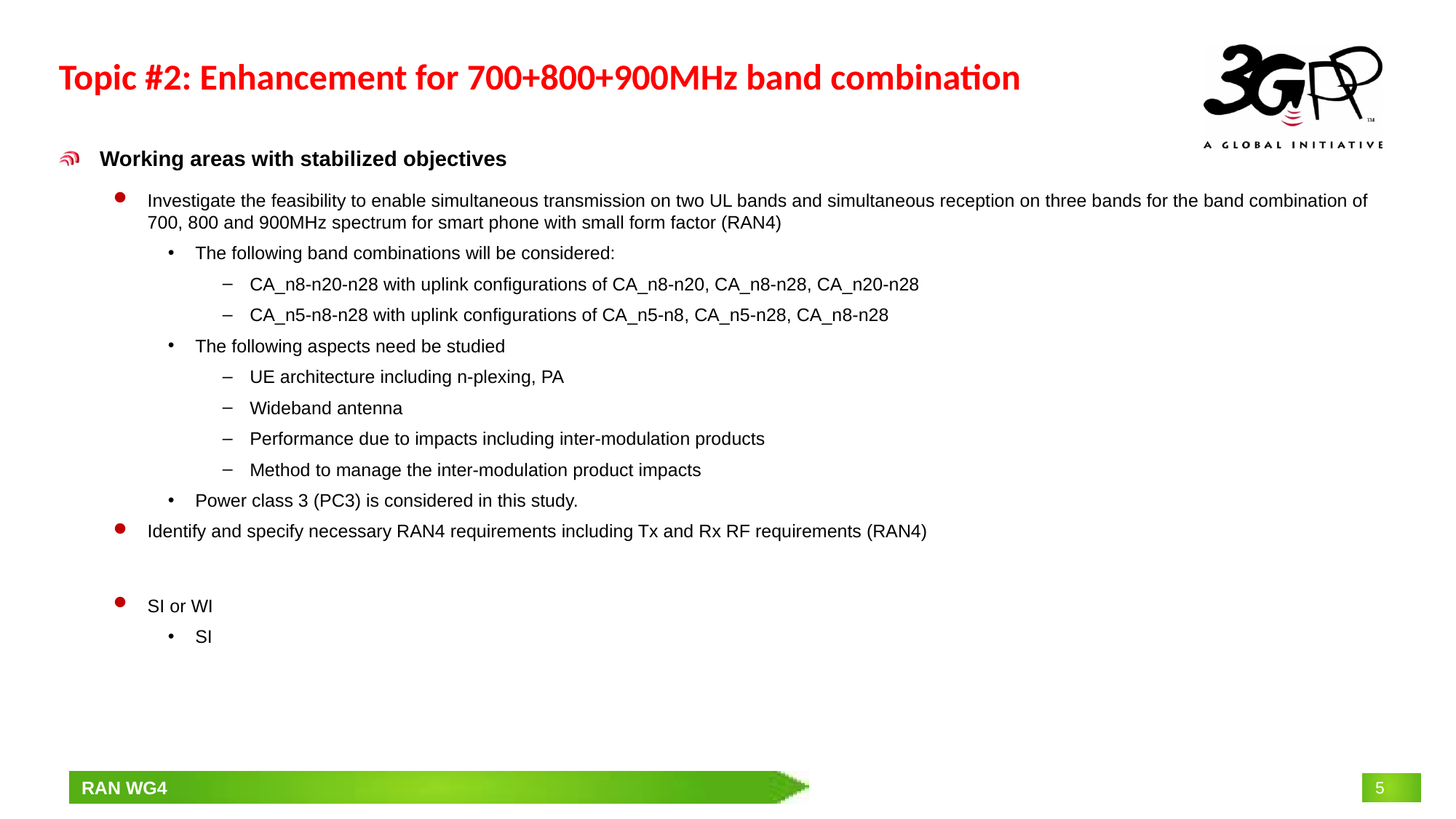

# Topic #2: Enhancement for 700+800+900MHz band combination
Working areas with stabilized objectives
Investigate the feasibility to enable simultaneous transmission on two UL bands and simultaneous reception on three bands for the band combination of 700, 800 and 900MHz spectrum for smart phone with small form factor (RAN4)
The following band combinations will be considered:
CA_n8-n20-n28 with uplink configurations of CA_n8-n20, CA_n8-n28, CA_n20-n28
CA_n5-n8-n28 with uplink configurations of CA_n5-n8, CA_n5-n28, CA_n8-n28
The following aspects need be studied
UE architecture including n-plexing, PA
Wideband antenna
Performance due to impacts including inter-modulation products
Method to manage the inter-modulation product impacts
Power class 3 (PC3) is considered in this study.
Identify and specify necessary RAN4 requirements including Tx and Rx RF requirements (RAN4)

SI or WI
SI